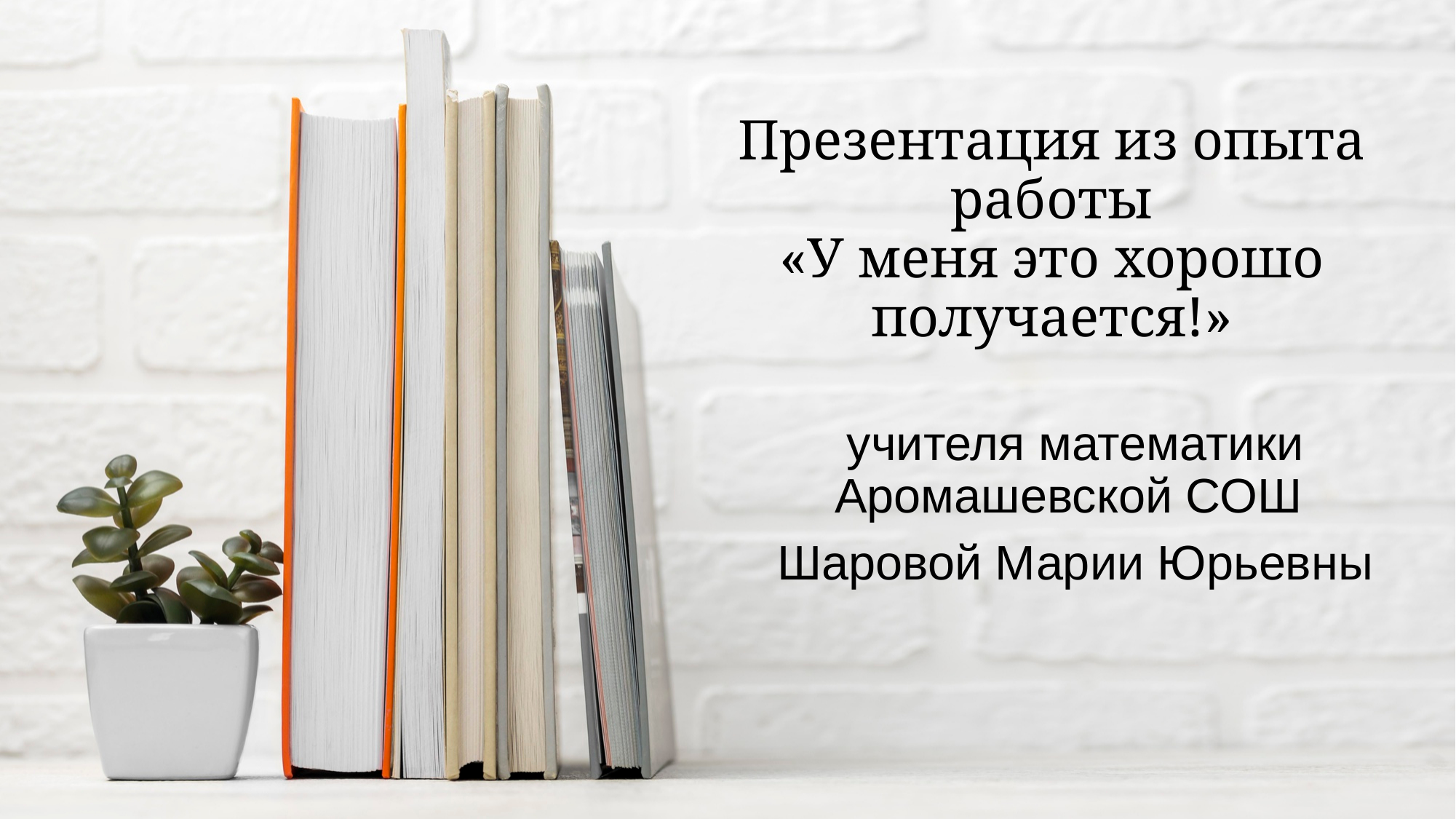

# Презентация из опыта работы «У меня это хорошо получается!»
учителя математики Аромашевской СОШ
Шаровой Марии Юрьевны